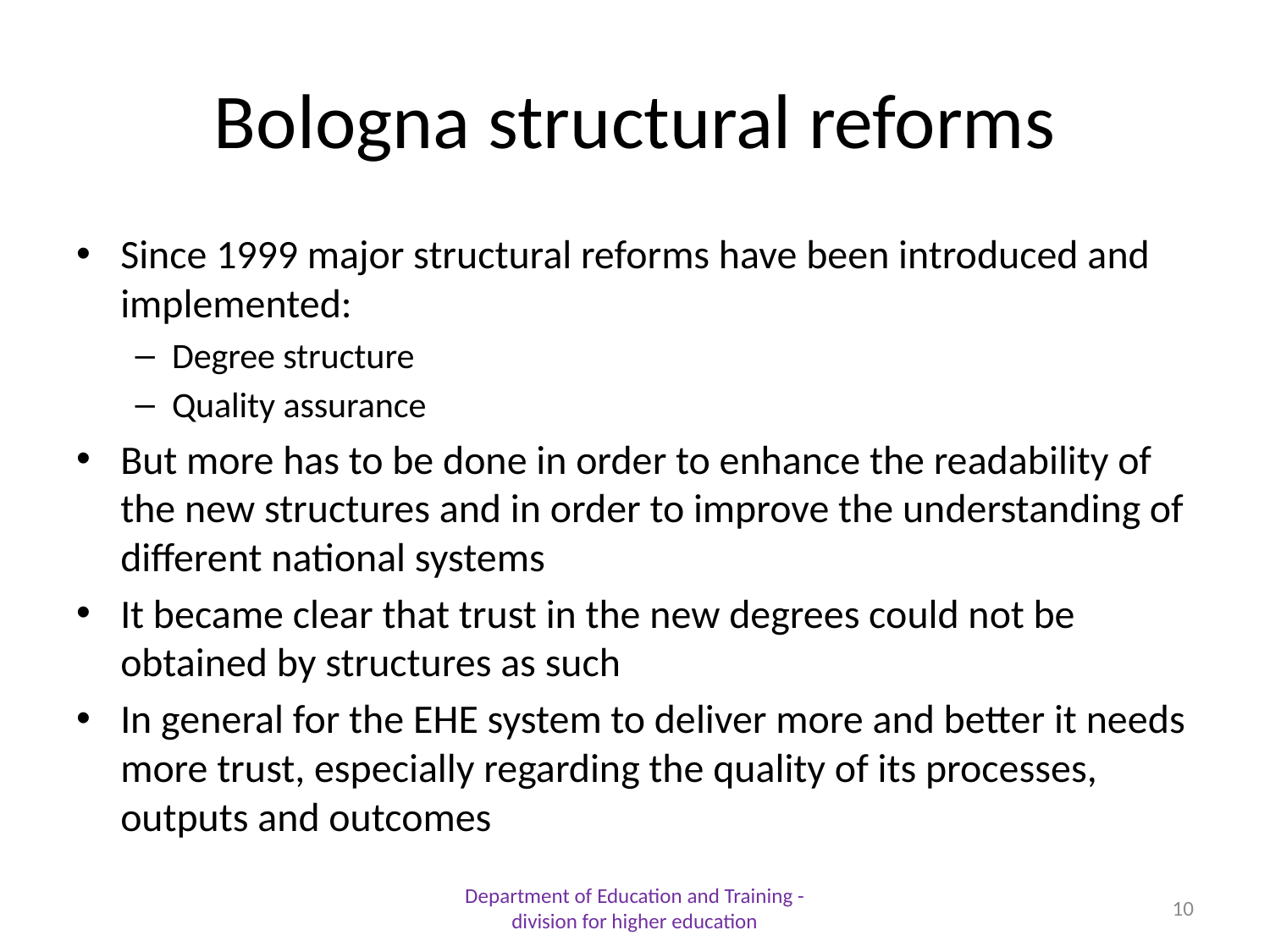

# Bologna structural reforms
Since 1999 major structural reforms have been introduced and implemented:
Degree structure
Quality assurance
But more has to be done in order to enhance the readability of the new structures and in order to improve the understanding of different national systems
It became clear that trust in the new degrees could not be obtained by structures as such
In general for the EHE system to deliver more and better it needs more trust, especially regarding the quality of its processes, outputs and outcomes
Department of Education and Training - division for higher education
10